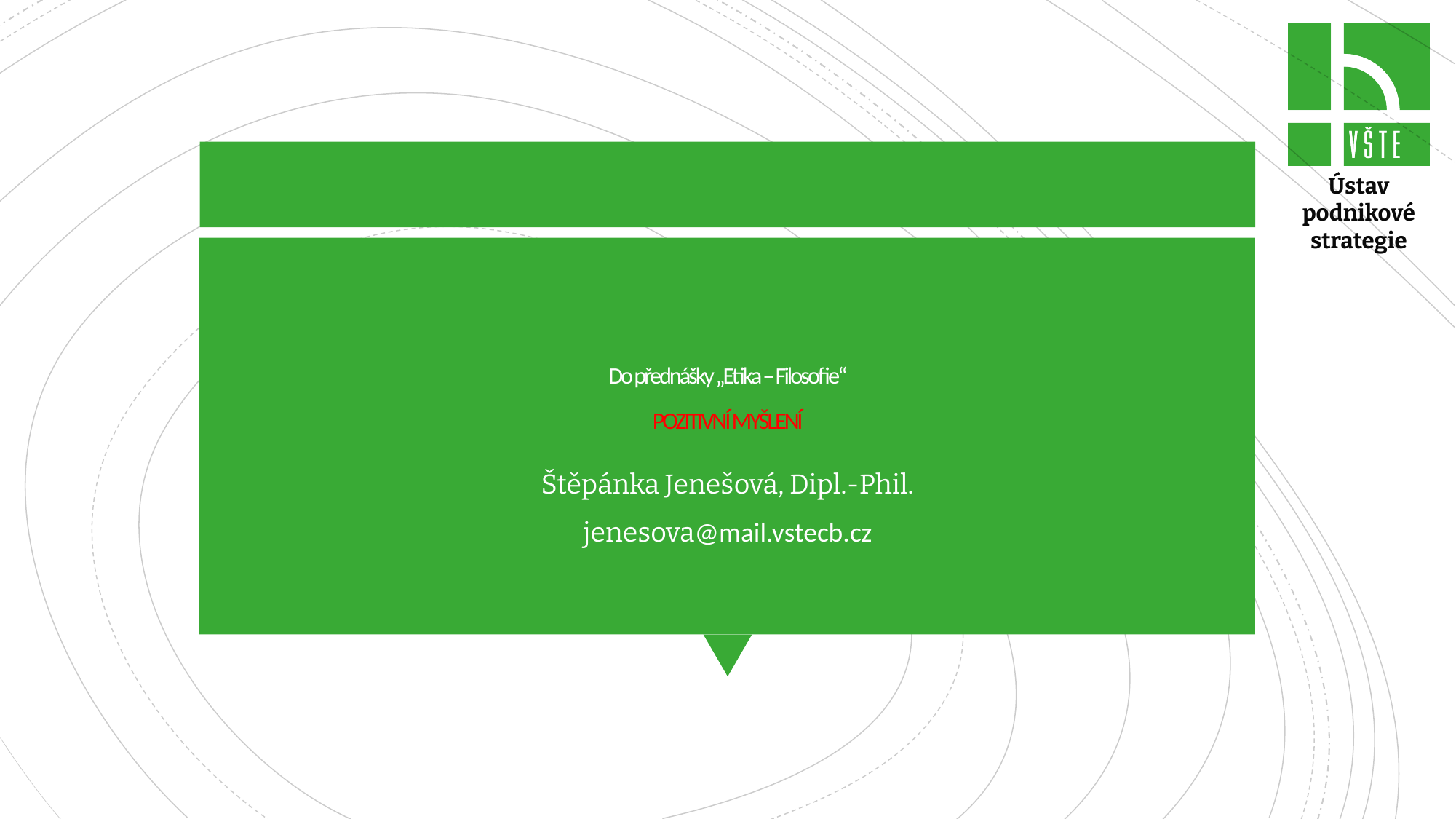

# Do přednášky „Etika – Filosofie“ POZITIVNÍ MYŠLENÍ
Štěpánka Jenešová, Dipl.-Phil.
jenesova@mail.vstecb.cz